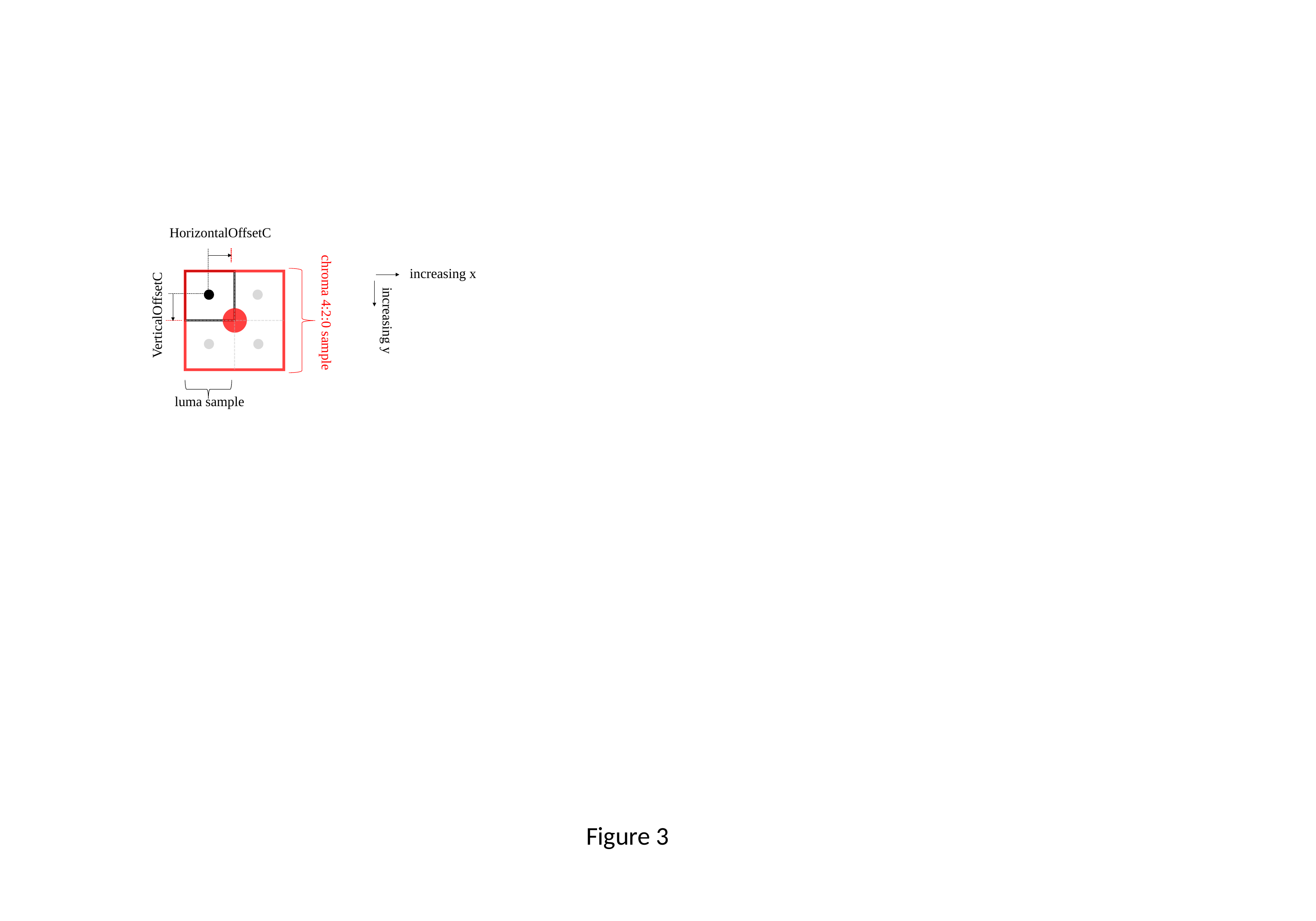

HorizontalOffsetC

VerticalOffsetC
chroma 4:2:0 sample

luma sample
increasing x
increasing y

Figure 3